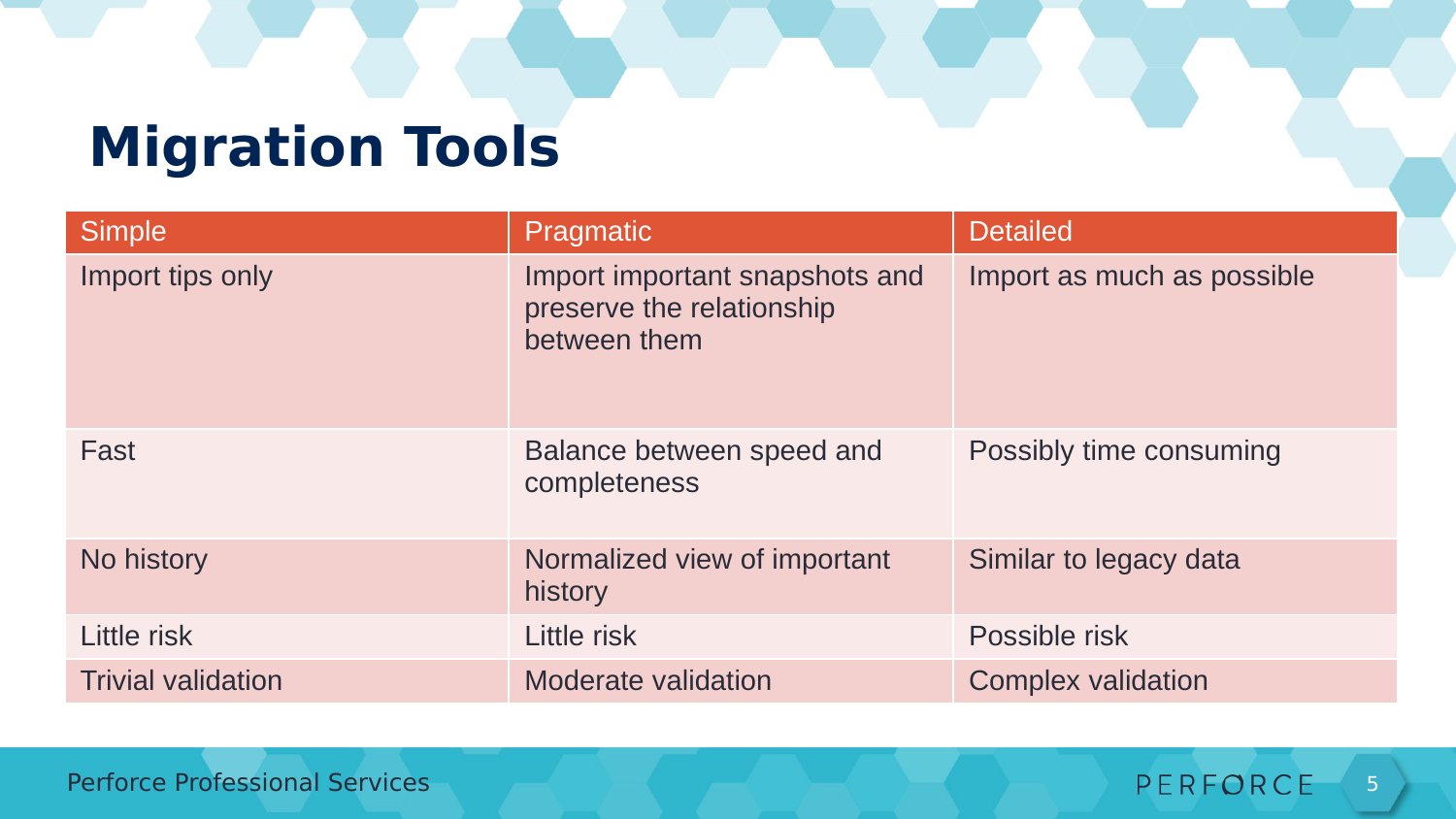

# Migration Tools
| Simple | Pragmatic | Detailed |
| --- | --- | --- |
| Import tips only | Import important snapshots and preserve the relationship between them | Import as much as possible |
| Fast | Balance between speed and completeness | Possibly time consuming |
| No history | Normalized view of important history | Similar to legacy data |
| Little risk | Little risk | Possible risk |
| Trivial validation | Moderate validation | Complex validation |